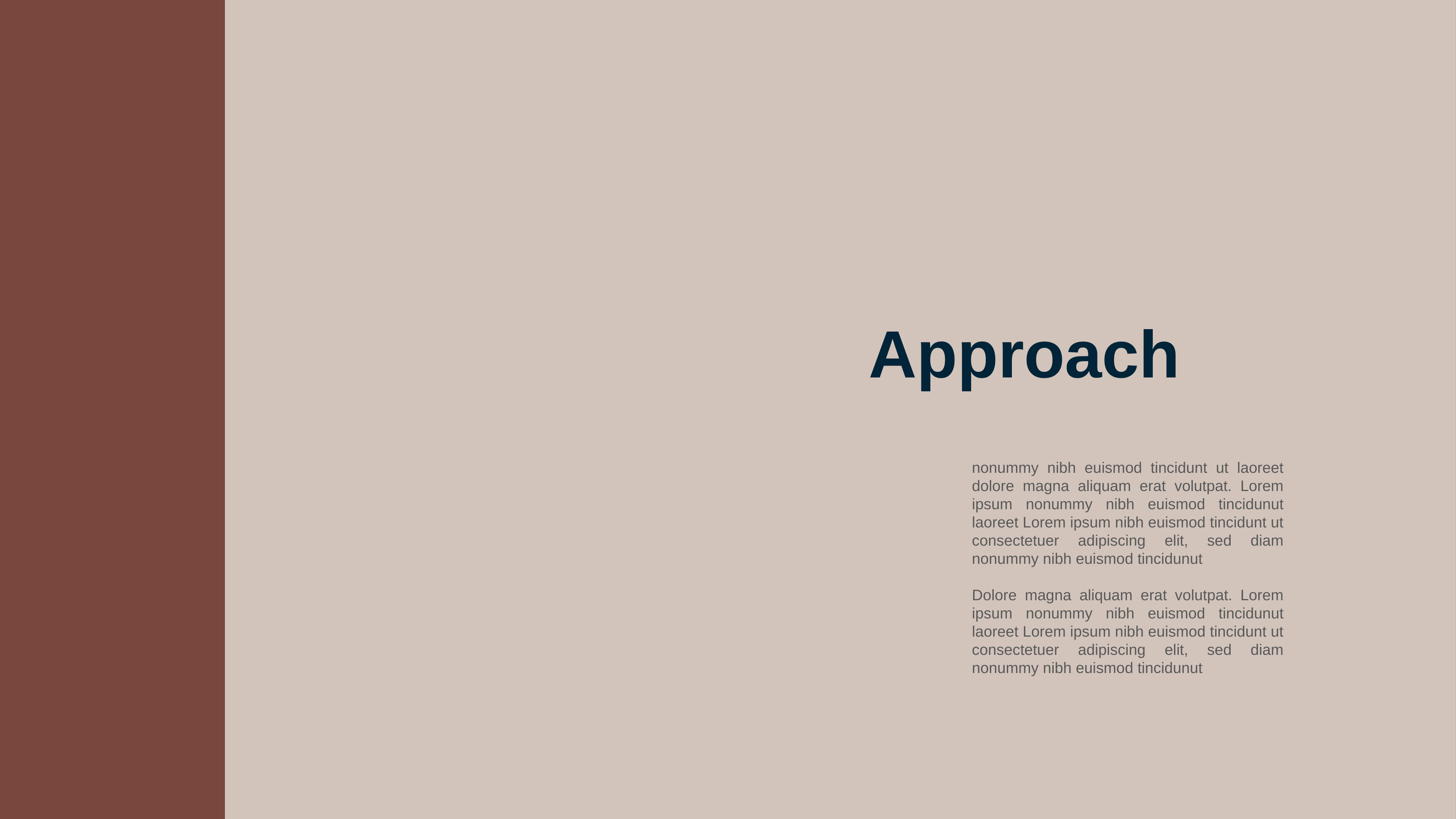

Approach
nonummy nibh euismod tincidunt ut laoreet dolore magna aliquam erat volutpat. Lorem ipsum nonummy nibh euismod tincidunut laoreet Lorem ipsum nibh euismod tincidunt ut consectetuer adipiscing elit, sed diam nonummy nibh euismod tincidunut

Dolore magna aliquam erat volutpat. Lorem ipsum nonummy nibh euismod tincidunut laoreet Lorem ipsum nibh euismod tincidunt ut consectetuer adipiscing elit, sed diam nonummy nibh euismod tincidunut